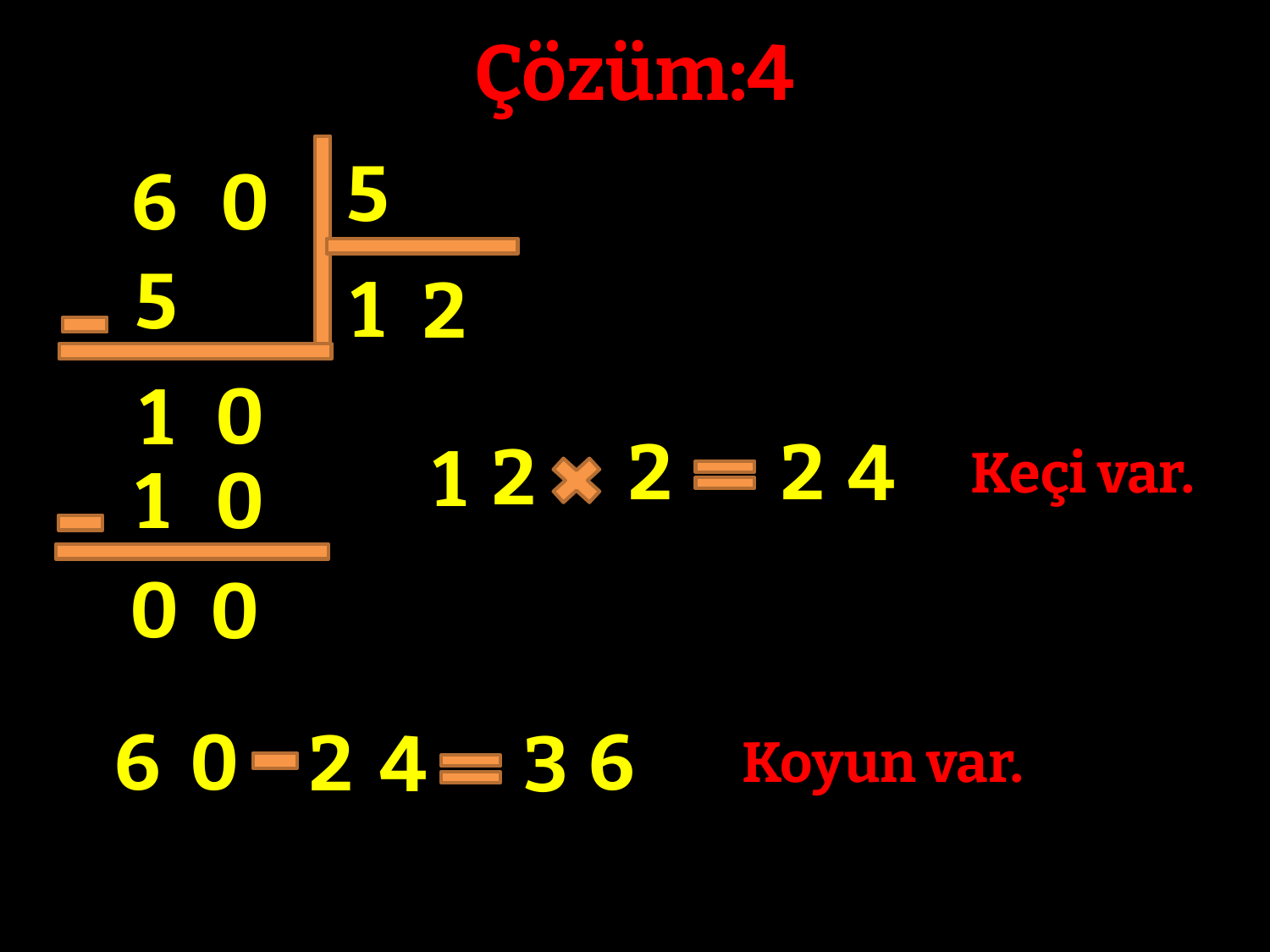

Çözüm:4
5
0
6

5
1
2

#

0
1
2
2
4
2
1
Keçi var.
1
0

0
0
6
6
0
2
4
3
Koyun var.